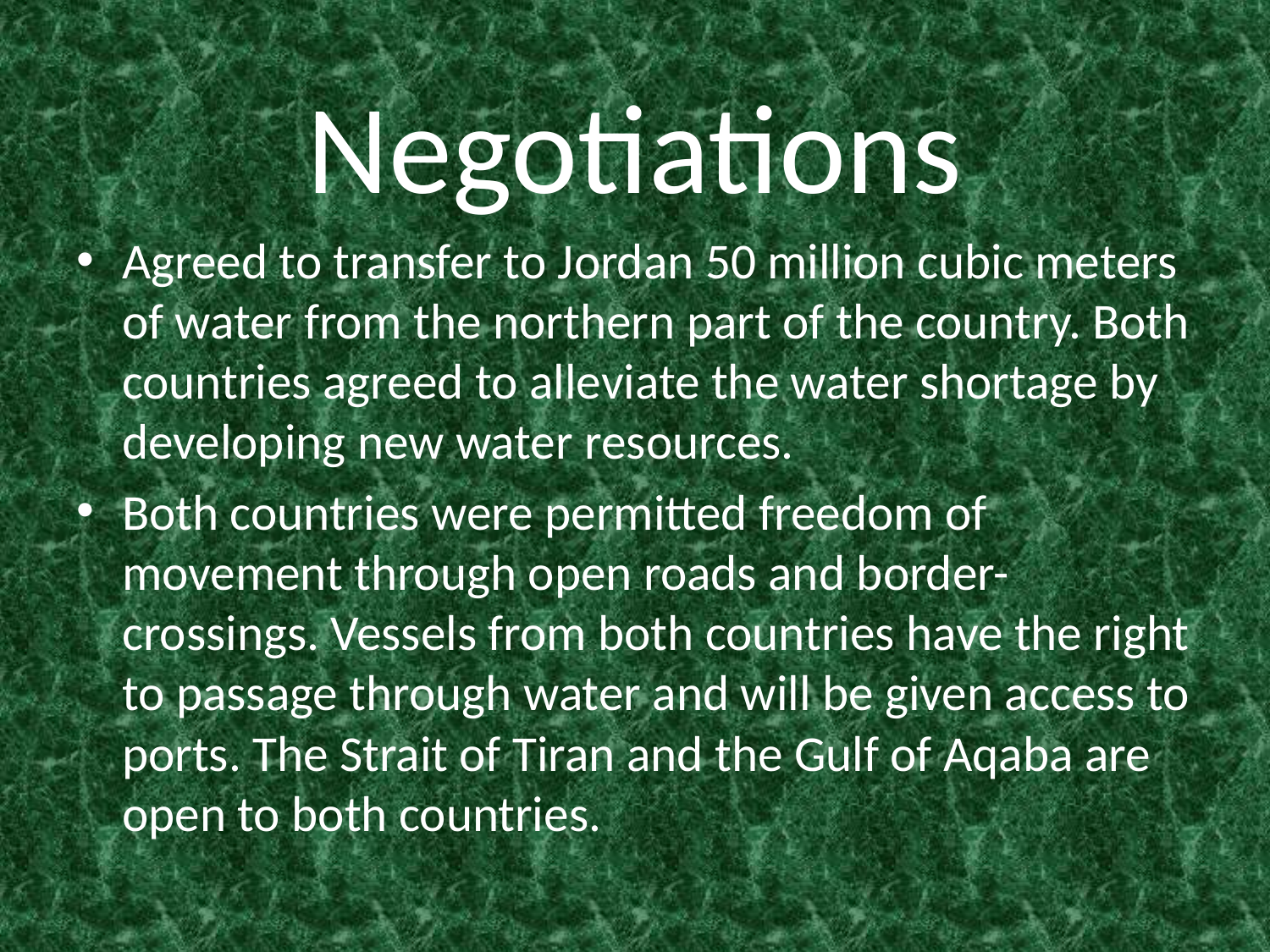

# Negotiations
Agreed to transfer to Jordan 50 million cubic meters of water from the northern part of the country. Both countries agreed to alleviate the water shortage by developing new water resources.
Both countries were permitted freedom of movement through open roads and border-crossings. Vessels from both countries have the right to passage through water and will be given access to ports. The Strait of Tiran and the Gulf of Aqaba are open to both countries.